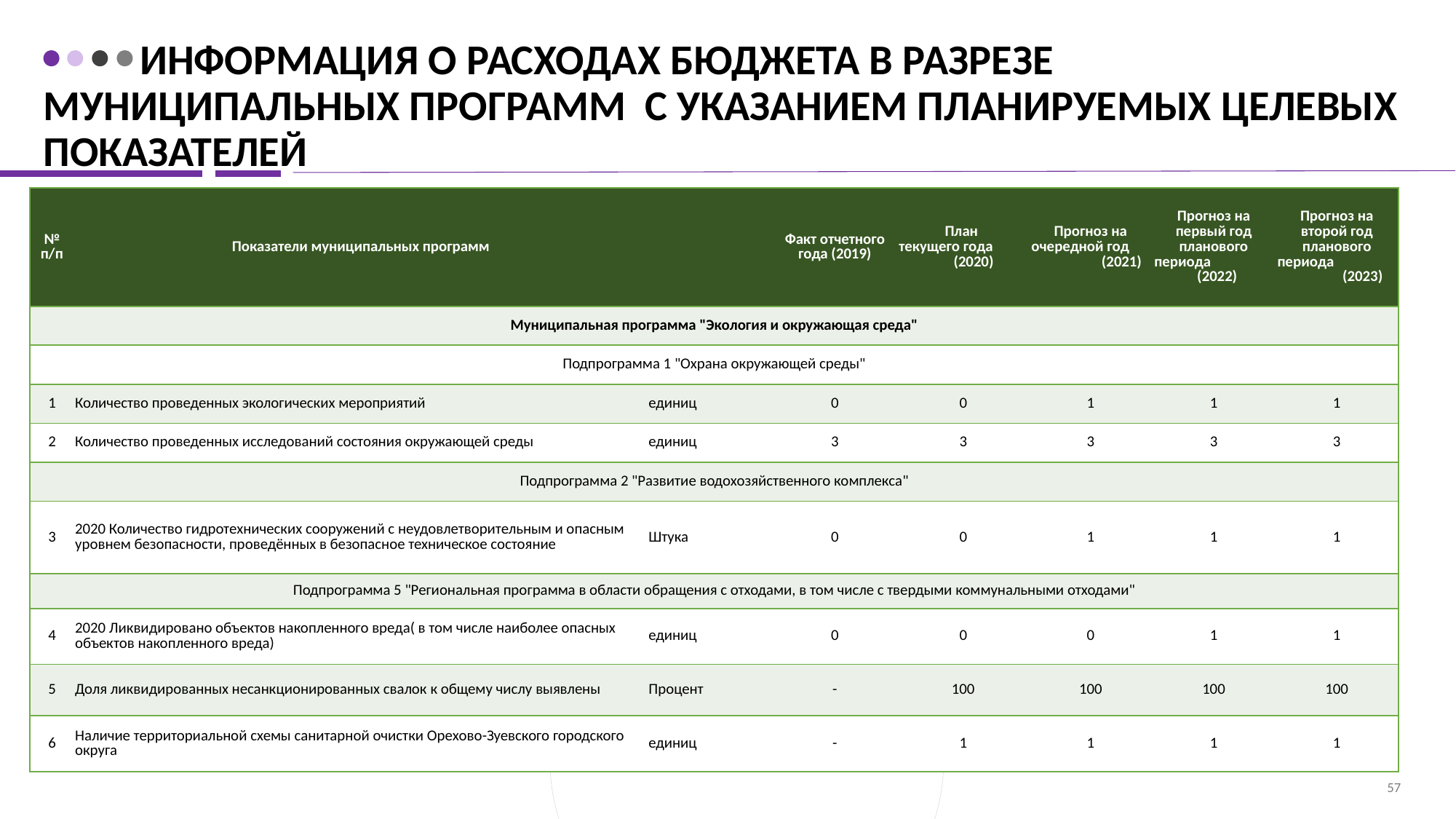

# Информация о расходах бюджета в разрезе муниципальных программ  с указанием планируемых целевых показателей
| № п/п | Показатели муниципальных программ |  | Факт отчетного года (2019) | План текущего года (2020) | Прогноз на очередной год (2021) | Прогноз на первый год планового периода (2022) | Прогноз на второй год планового периода (2023) |
| --- | --- | --- | --- | --- | --- | --- | --- |
| Муниципальная программа "Экология и окружающая среда" |  |  |  |  |  |  |  |
| Подпрограмма 1 "Охрана окружающей среды" |  |  |  |  |  |  |  |
| 1 | Количество проведенных экологических мероприятий | единиц | 0 | 0 | 1 | 1 | 1 |
| 2 | Количество проведенных исследований состояния окружающей среды | единиц | 3 | 3 | 3 | 3 | 3 |
| Подпрограмма 2 "Развитие водохозяйственного комплекса" |  |  |  |  |  |  |  |
| 3 | 2020 Количество гидротехнических сооружений с неудовлетворительным и опасным уровнем безопасности, проведённых в безопасное техническое состояние | Штука | 0 | 0 | 1 | 1 | 1 |
| Подпрограмма 5 "Региональная программа в области обращения с отходами, в том числе с твердыми коммунальными отходами" |  |  |  |  |  |  |  |
| 4 | 2020 Ликвидировано объектов накопленного вреда( в том числе наиболее опасных объектов накопленного вреда) | единиц | 0 | 0 | 0 | 1 | 1 |
| 5 | Доля ликвидированных несанкционированных свалок к общему числу выявлены | Процент | - | 100 | 100 | 100 | 100 |
| 6 | Наличие территориальной схемы санитарной очистки Орехово-Зуевского городского округа | единиц | - | 1 | 1 | 1 | 1 |
57